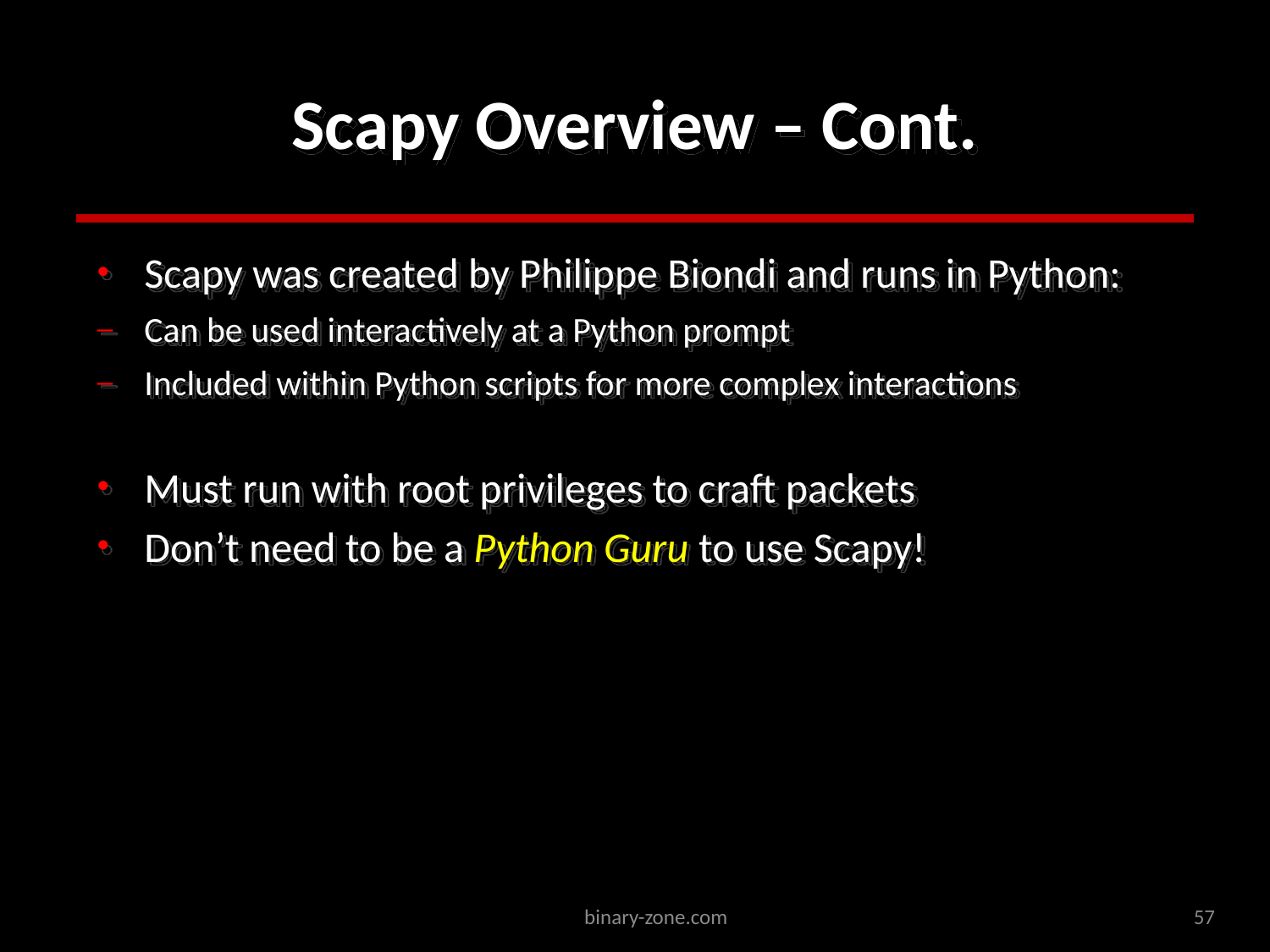

# Scapy Overview – Cont.
Scapy was created by Philippe Biondi and runs in Python:
Can be used interactively at a Python prompt
Included within Python scripts for more complex interactions

Must run with root privileges to craft packets
Don’t need to be a Python Guru to use Scapy!